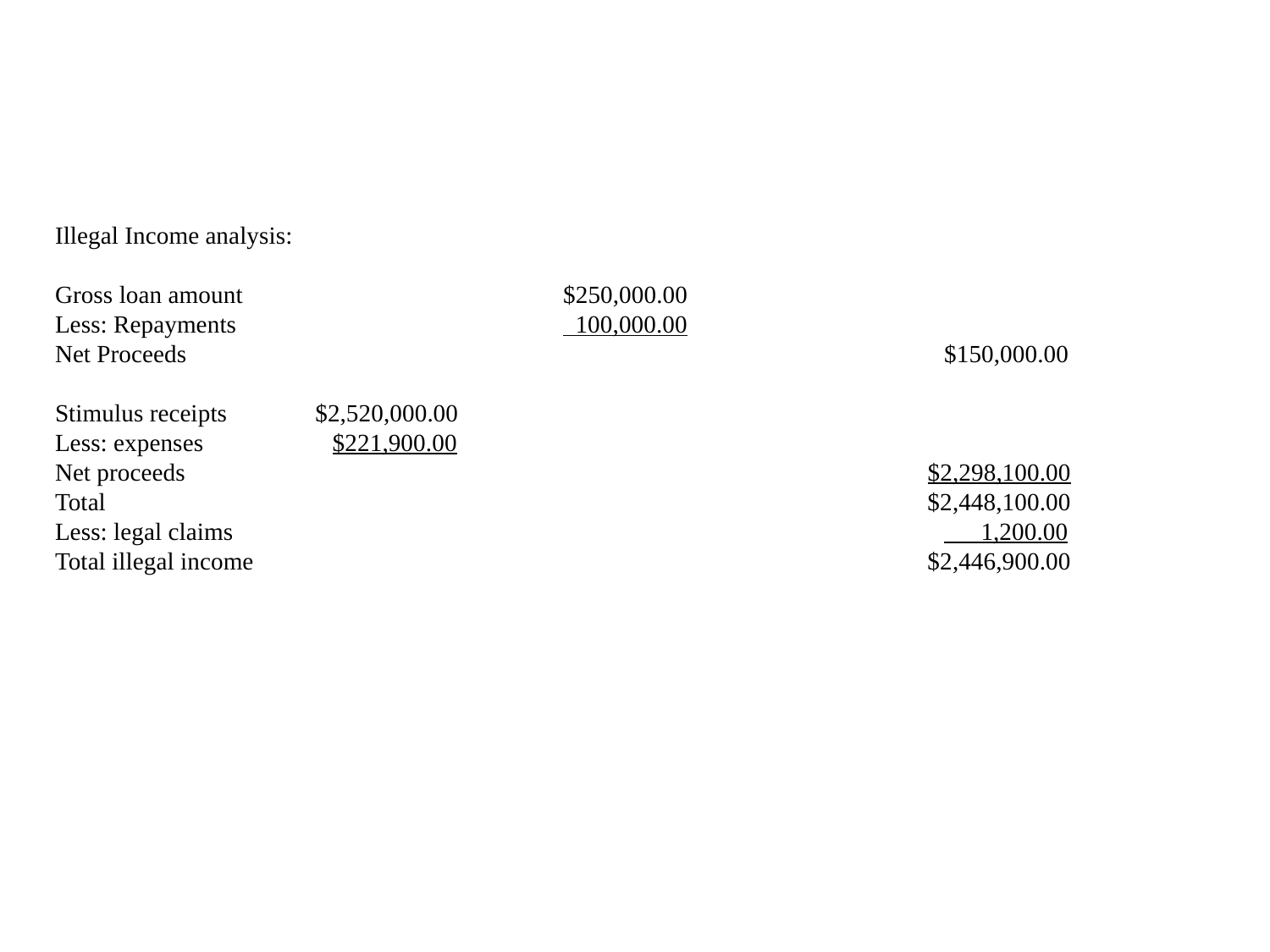

Illegal Income analysis:

Gross loan amount			$250,000.00
Less: Repayments			  100,000.00
Net Proceeds						$150,000.00
Stimulus receipts	 $2,520,000.00
Less: expenses                     $221,900.00
Net proceeds		         			                  $2,298,100.00
Total						                  $2,448,100.00
Less: legal claims						      1,200.00
Total illegal income					                  $2,446,900.00